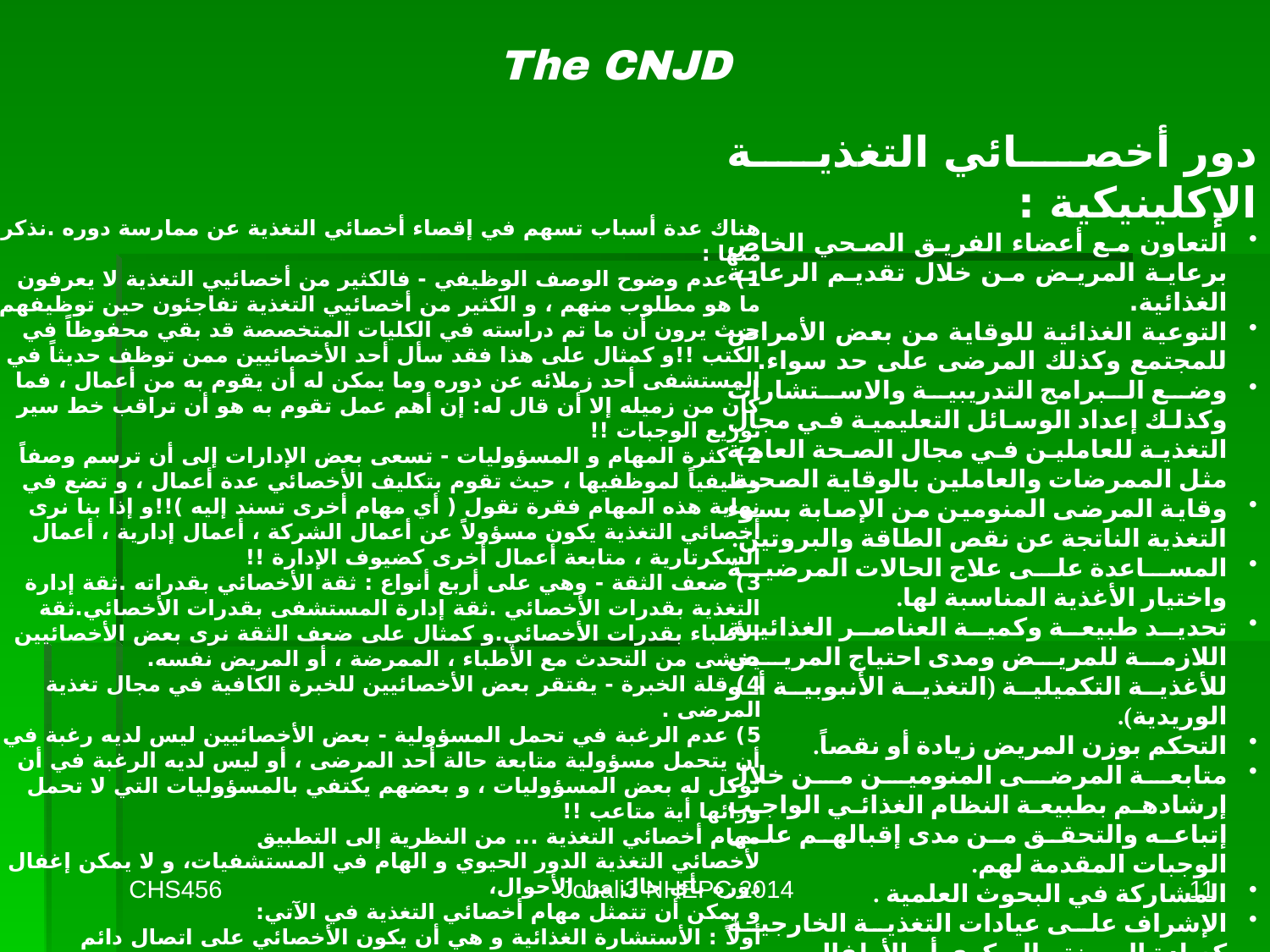

# The CNJD
دور أخصائي التغذية الإكلينيكية :
التعاون مع أعضاء الفريق الصحي الخاص برعاية المريض من خلال تقديم الرعاية الغذائية.
التوعية الغذائية للوقاية من بعض الأمراض للمجتمع وكذلك المرضى على حد سواء.
وضع البرامج التدريبية والاستشارات وكذلك إعداد الوسائل التعليمية في مجال التغذية للعاملين في مجال الصحة العامة مثل الممرضات والعاملين بالوقاية الصحية.
وقاية المرضى المنومين من الإصابة بسوء التغذية الناتجة عن نقص الطاقة والبروتين.
المساعدة على علاج الحالات المرضية واختيار الأغذية المناسبة لها.
تحديد طبيعة وكمية العناصر الغذائية اللازمة للمريض ومدى احتياج المريض للأغذية التكميلية (التغذية الأنبوبية أو الوريدية).
التحكم بوزن المريض زيادة أو نقصاً.
متابعة المرضى المنومين من خلال إرشادهم بطبيعة النظام الغذائي الواجب إتباعه والتحقق من مدى إقبالهم على الوجبات المقدمة لهم.
المشاركة في البحوث العلمية .
الإشراف على عيادات التغذية الخارجية كعيادة السمنة والسكري أو الأطفال.

هناك عدة أسباب تسهم في إقصاء أخصائي التغذية عن ممارسة دوره .نذكر منها :
1) عدم وضوح الوصف الوظيفي - فالكثير من أخصائيي التغذية لا يعرفون ما هو مطلوب منهم ، و الكثير من أخصائيي التغذية تفاجئون حين توظيفهم حيث يرون أن ما تم دراسته في الكليات المتخصصة قد بقي محفوظاً في الكتب !!و كمثال على هذا فقد سأل أحد الأخصائيين ممن توظف حديثاً في المستشفى أحد زملائه عن دوره وما يمكن له أن يقوم به من أعمال ، فما كان من زميله إلا أن قال له: إن أهم عمل تقوم به هو أن تراقب خط سير توزيع الوجبات !!
2) كثرة المهام و المسؤوليات - تسعى بعض الإدارات إلى أن ترسم وصفاً وظيفياً لموظفيها ، حيث تقوم بتكليف الأخصائي عدة أعمال ، و تضع في نهاية هذه المهام فقرة تقول ( أي مهام أخرى تسند إليه )!!و إذا بنا نرى أخصائي التغذية يكون مسؤولاً عن أعمال الشركة ، أعمال إدارية ، أعمال السكرتارية ، متابعة أعمال أخرى كضيوف الإدارة !!
3) ضعف الثقة - وهي على أربع أنواع : ثقة الأخصائي بقدراته .ثقة إدارة التغذية بقدرات الأخصائي .ثقة إدارة المستشفى بقدرات الأخصائي.ثقة الأطباء بقدرات الأخصائي.و كمثال على ضعف الثقة نرى بعض الأخصائيين يخشى من التحدث مع الأطباء ، الممرضة ، أو المريض نفسه.
4) قلة الخبرة - يفتقر بعض الأخصائيين للخبرة الكافية في مجال تغذية المرضى .
5) عدم الرغبة في تحمل المسؤولية - بعض الأخصائيين ليس لديه رغبة في أن يتحمل مسؤولية متابعة حالة أحد المرضى ، أو ليس لديه الرغبة في أن توكل له بعض المسؤوليات ، و بعضهم يكتفي بالمسؤوليات التي لا تحمل ورائها أية متاعب !!
مهام أخصائي التغذية ... من النظرية إلى التطبيق
لأخصائي التغذية الدور الحيوي و الهام في المستشفيات، و لا يمكن إغفال دوره بأي حال من الأحوال،
و يمكن أن تتمثل مهام أخصائي التغذية في الآتي:
أولاً : الأستشارة الغذائية و هي أن يكون الأخصائي على اتصال دائم بالطبيب المعالج ، و يشارك في الاستشارة الغذائية.
ثانياً : التقييم الغذائي
أهميته :
1 ) من خلال التقييم الغذائي يمكن معرفة الحالة الغذائية بالنسبة للشخص السليم و المريض على حد سواء .
2 ) من خلال التقييم الغذائي يمكن عمل برنامج غذائي يتماشى مع احتياجات الشخص لتصحيح الحالة الغذائية .
3 ) تقديم النصائح و الإرشادات الغذائية .
CHS456
Johali3 NHEPC 2014
11